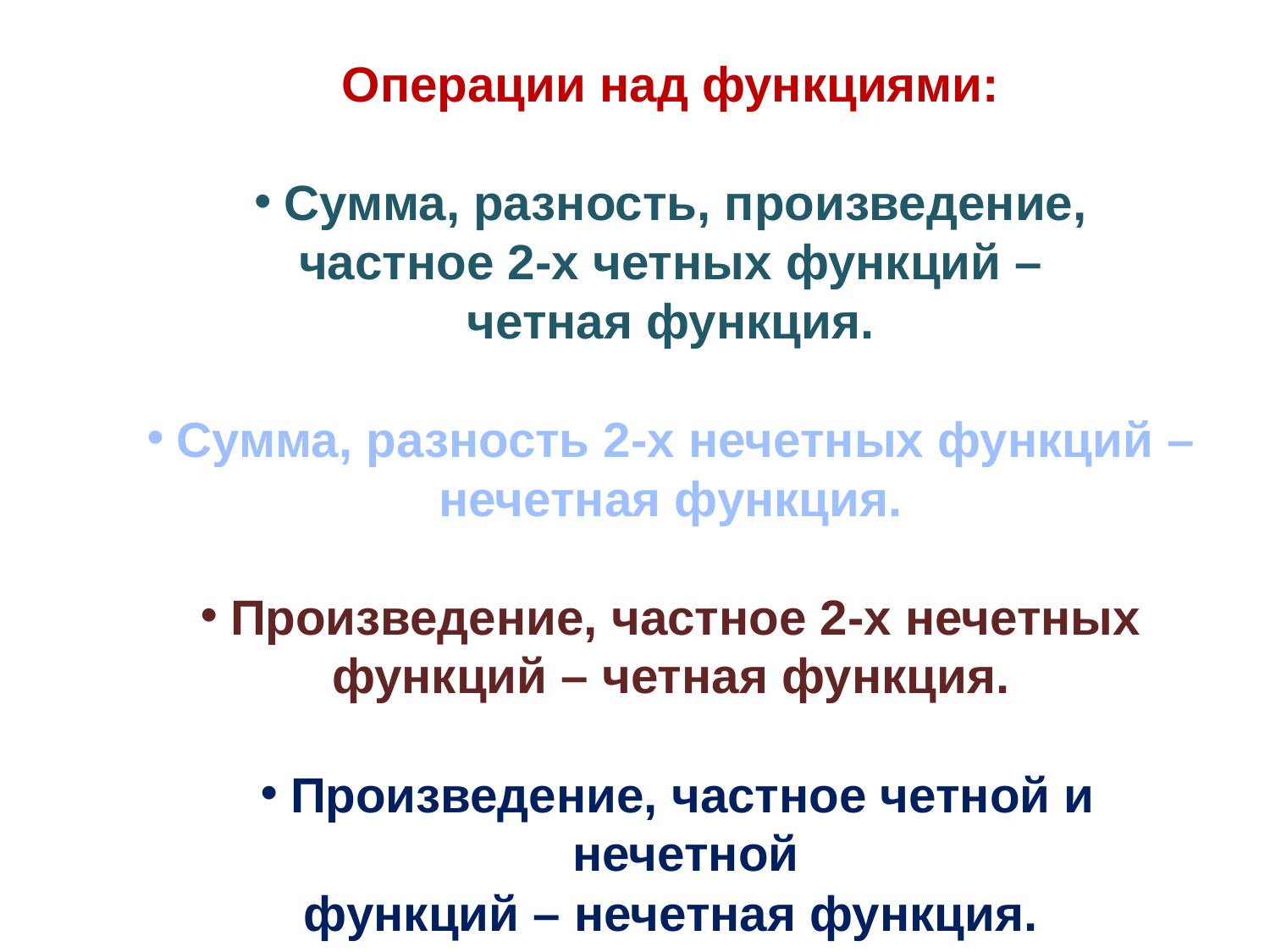

Операции над функциями:

Сумма, разность, произведение,
частное 2-х четных функций –
четная функция.

Сумма, разность 2-х нечетных функций –
нечетная функция.

Произведение, частное 2-х нечетных
функций – четная функция.

Произведение, частное четной и нечетной
функций – нечетная функция.